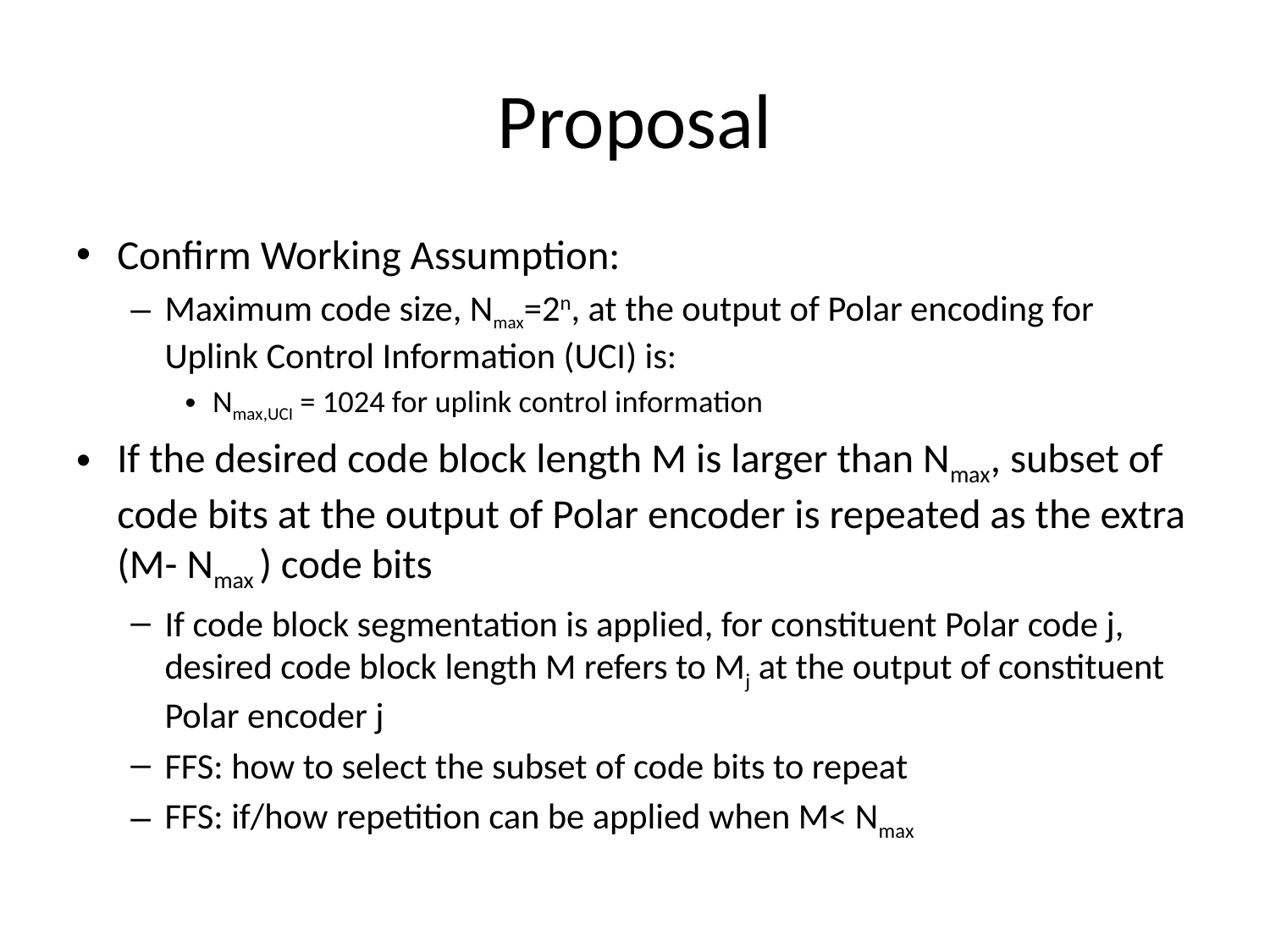

# Proposal
Confirm Working Assumption:
Maximum code size, Nmax=2n, at the output of Polar encoding for Uplink Control Information (UCI) is:
Nmax,UCI = 1024 for uplink control information
If the desired code block length M is larger than Nmax, subset of code bits at the output of Polar encoder is repeated as the extra (M- Nmax ) code bits
If code block segmentation is applied, for constituent Polar code j, desired code block length M refers to Mj at the output of constituent Polar encoder j
FFS: how to select the subset of code bits to repeat
FFS: if/how repetition can be applied when M< Nmax